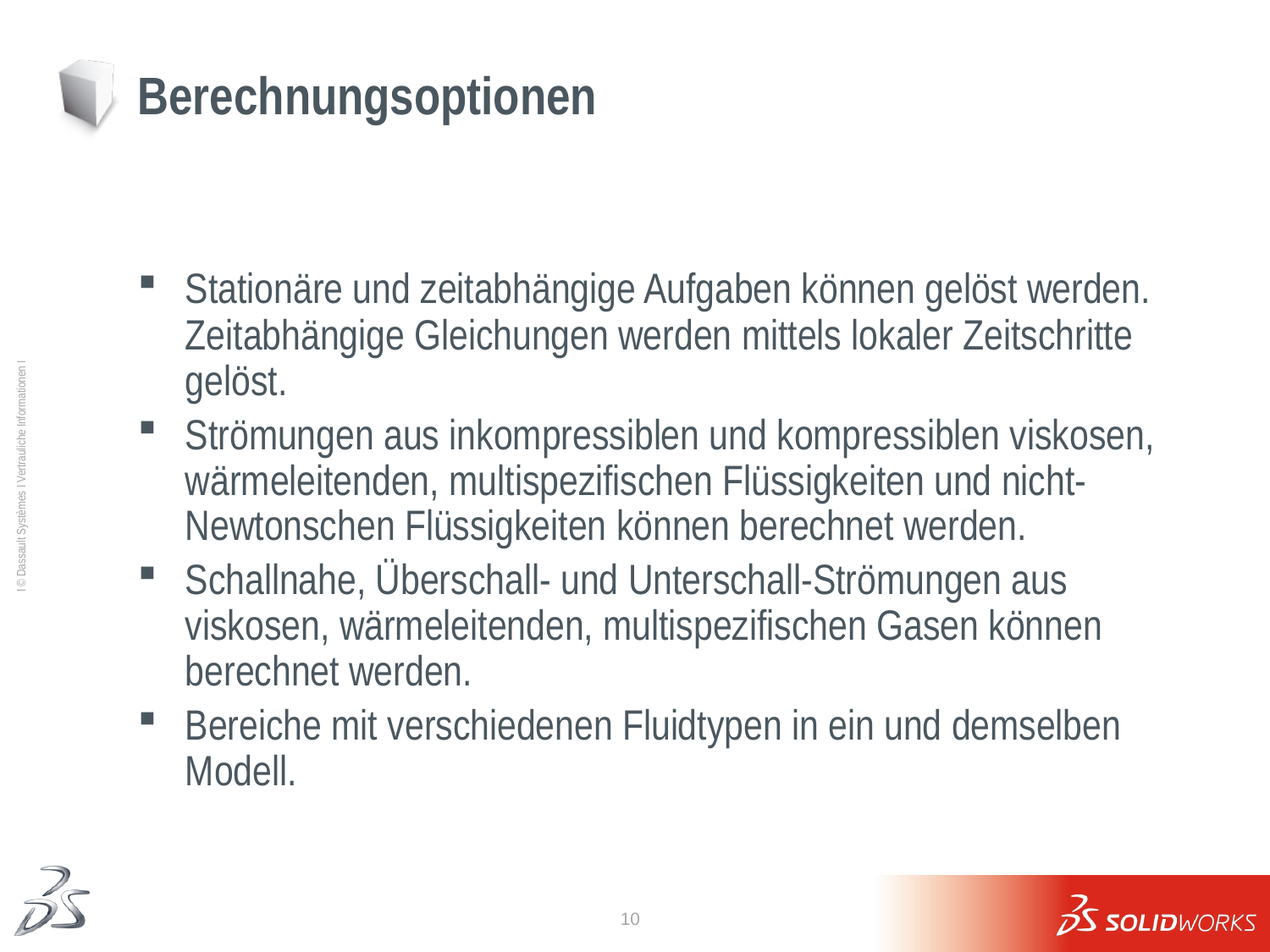

# Berechnungsoptionen
Stationäre und zeitabhängige Aufgaben können gelöst werden. Zeitabhängige Gleichungen werden mittels lokaler Zeitschritte gelöst.
Strömungen aus inkompressiblen und kompressiblen viskosen, wärmeleitenden, multispezifischen Flüssigkeiten und nicht-Newtonschen Flüssigkeiten können berechnet werden.
Schallnahe, Überschall- und Unterschall-Strömungen aus viskosen, wärmeleitenden, multispezifischen Gasen können berechnet werden.
Bereiche mit verschiedenen Fluidtypen in ein und demselben Modell.